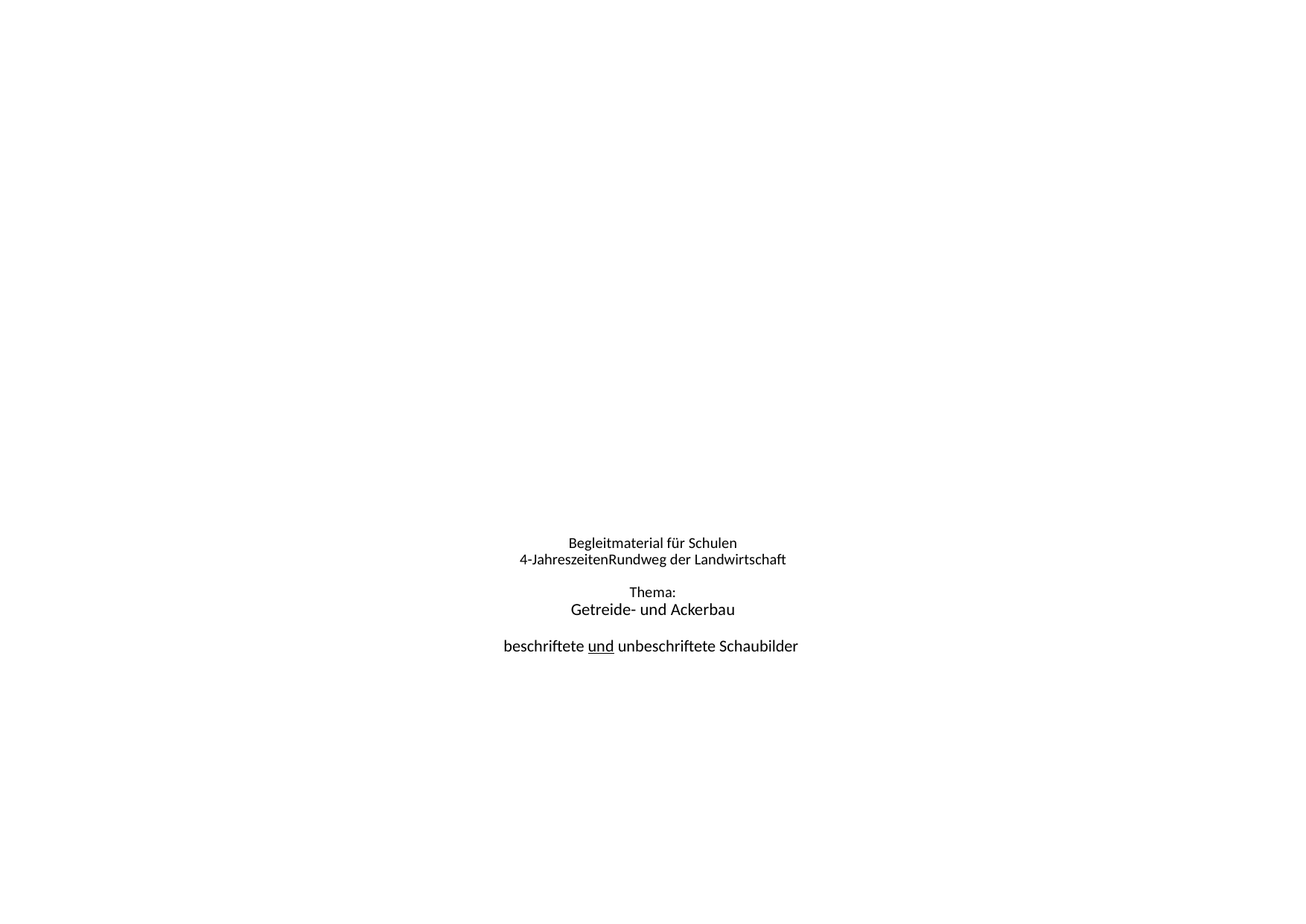

# Begleitmaterial für Schulen 4-JahreszeitenRundweg der Landwirtschaft Thema: Getreide- und Ackerbau beschriftete und unbeschriftete Schaubilder